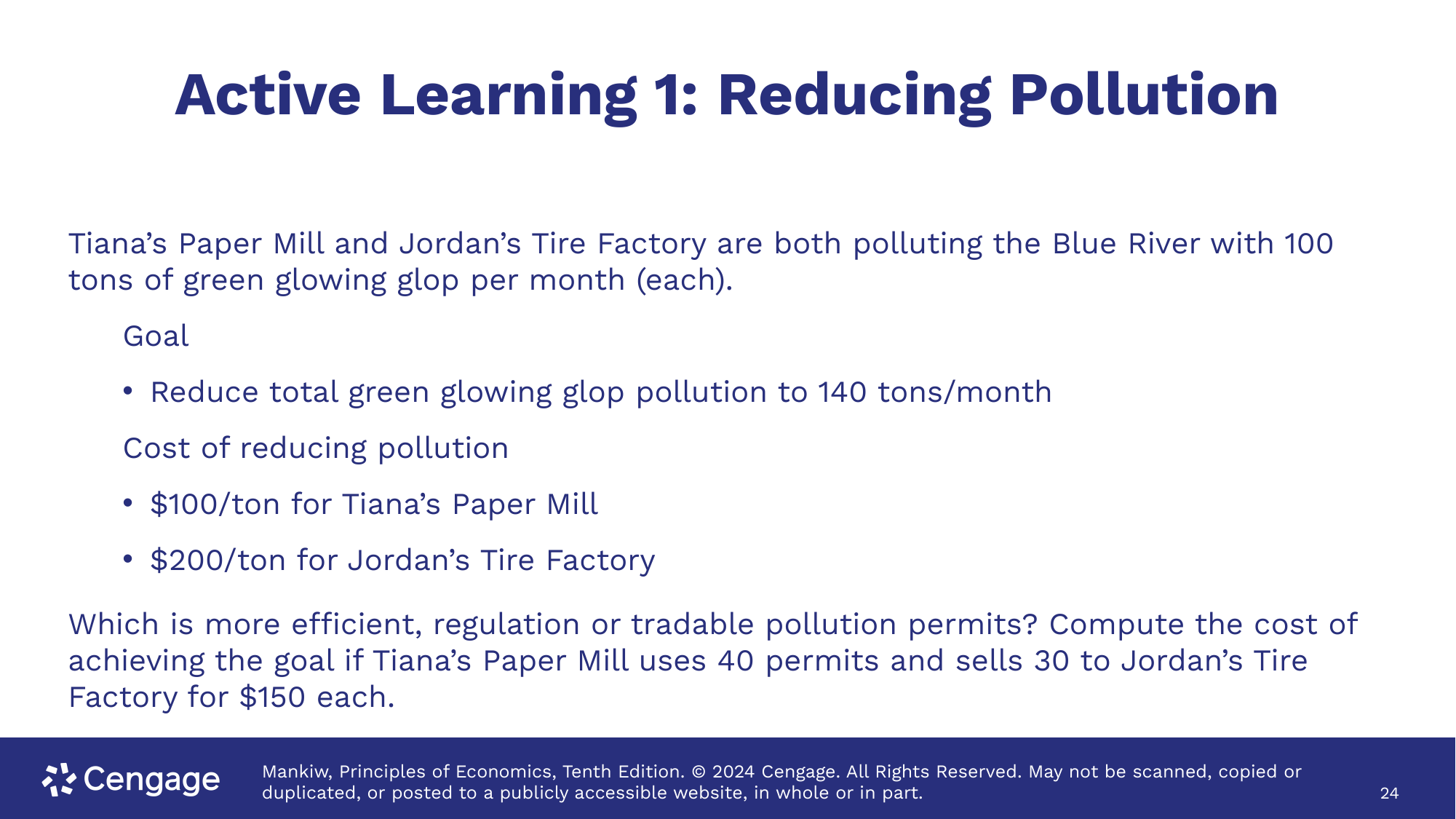

# Active Learning 1: Reducing Pollution
Tiana’s Paper Mill and Jordan’s Tire Factory are both polluting the Blue River with 100 tons of green glowing glop per month (each).
Goal
Reduce total green glowing glop pollution to 140 tons/month
Cost of reducing pollution
$100/ton for Tiana’s Paper Mill
$200/ton for Jordan’s Tire Factory
Which is more efficient, regulation or tradable pollution permits? Compute the cost of achieving the goal if Tiana’s Paper Mill uses 40 permits and sells 30 to Jordan’s Tire Factory for $150 each.